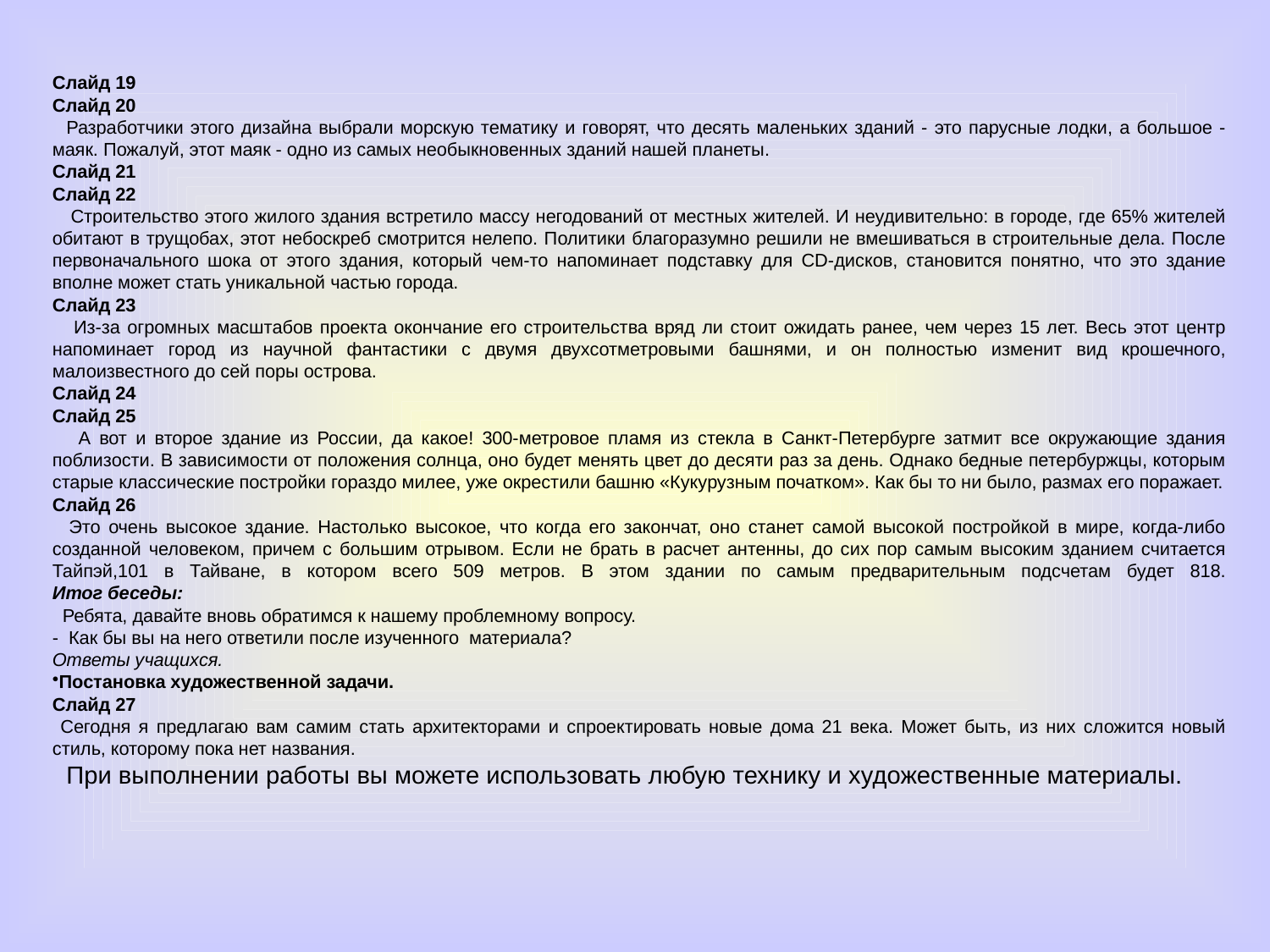

Слайд 19
Слайд 20
  Разработчики этого дизайна выбрали морскую тематику и говорят, что десять маленьких зданий - это парусные лодки, а большое - маяк. Пожалуй, этот маяк - одно из самых необыкновенных зданий нашей планеты.
Слайд 21
Слайд 22
   Строительство этого жилого здания встретило массу негодований от местных жителей. И неудивительно: в городе, где 65% жителей обитают в трущобах, этот небоскреб смотрится нелепо. Политики благоразумно решили не вмешиваться в строительные дела. После первоначального шока от этого здания, который чем-то напоминает подставку для CD-дисков, становится понятно, что это здание вполне может стать уникальной частью города.
Слайд 23
   Из-за огромных масштабов проекта окончание его строительства вряд ли стоит ожидать ранее, чем через 15 лет. Весь этот центр напоминает город из научной фантастики с двумя двухсотметровыми башнями, и он полностью изменит вид крошечного, малоизвестного до сей поры острова.
Слайд 24
Слайд 25
   А вот и второе здание из России, да какое! 300-метровое пламя из стекла в Санкт-Петербурге затмит все окружающие здания поблизости. В зависимости от положения солнца, оно будет менять цвет до десяти раз за день. Однако бедные петербуржцы, которым старые классические постройки гораздо милее, уже окрестили башню «Кукурузным початком». Как бы то ни было, размах его поражает.
Слайд 26
  Это очень высокое здание. Настолько высокое, что когда его закончат, оно станет самой высокой постройкой в мире, когда-либо созданной человеком, причем с большим отрывом. Если не брать в расчет антенны, до сих пор самым высоким зданием считается Тайпэй,101 в Тайване, в котором всего 509 метров. В этом здании по самым предварительным подсчетам будет 818.
Итог беседы:
  Ребята, давайте вновь обратимся к нашему проблемному вопросу.
-  Как бы вы на него ответили после изученного  материала?
Ответы учащихся.
Постановка художественной задачи.
Слайд 27
 Сегодня я предлагаю вам самим стать архитекторами и спроектировать новые дома 21 века. Может быть, из них сложится новый стиль, которому пока нет названия.
  При выполнении работы вы можете использовать любую технику и художественные материалы.